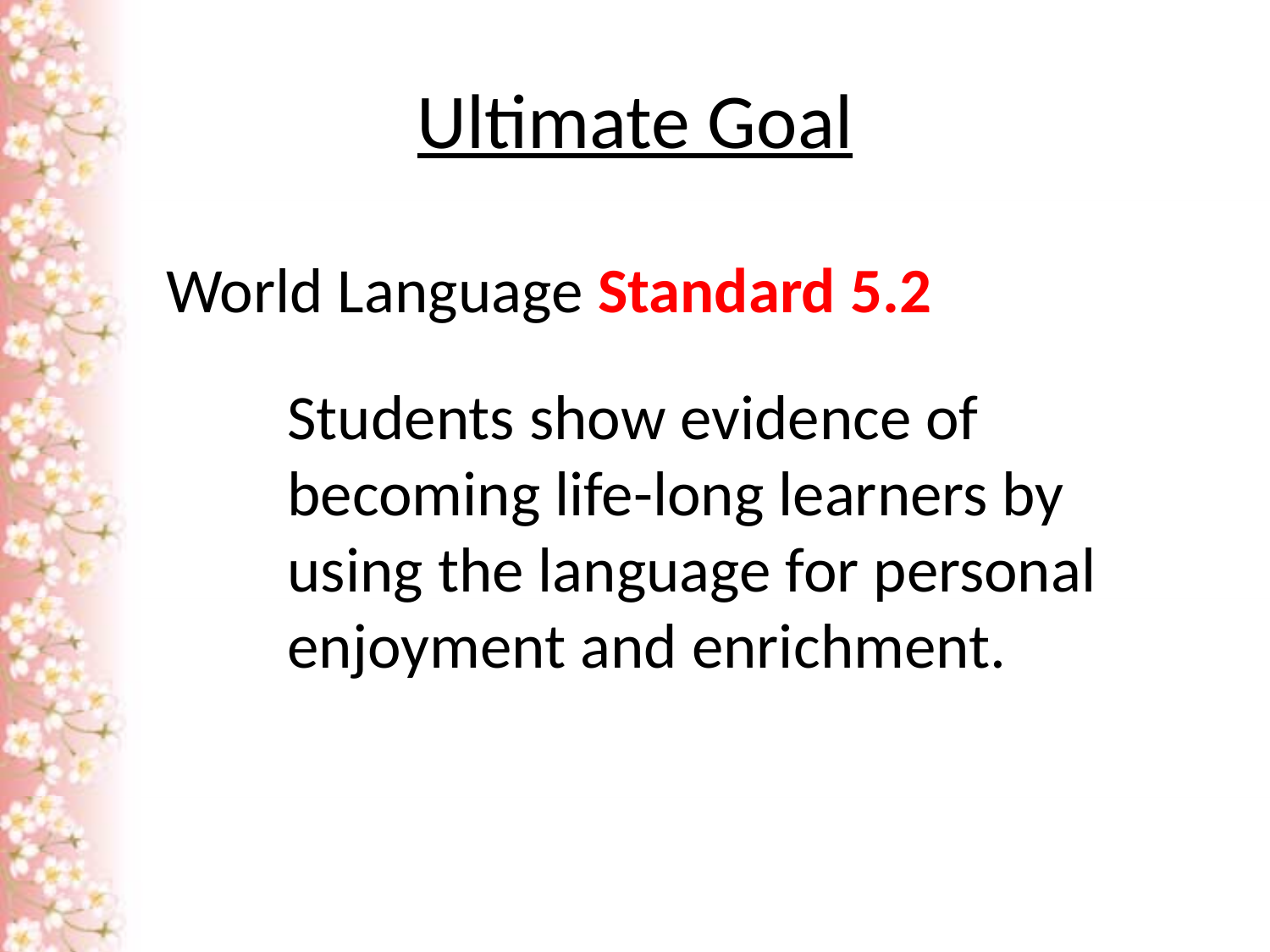

# Ultimate Goal
	World Language Standard 5.2
Students show evidence of becoming life-long learners by using the language for personal enjoyment and enrichment.